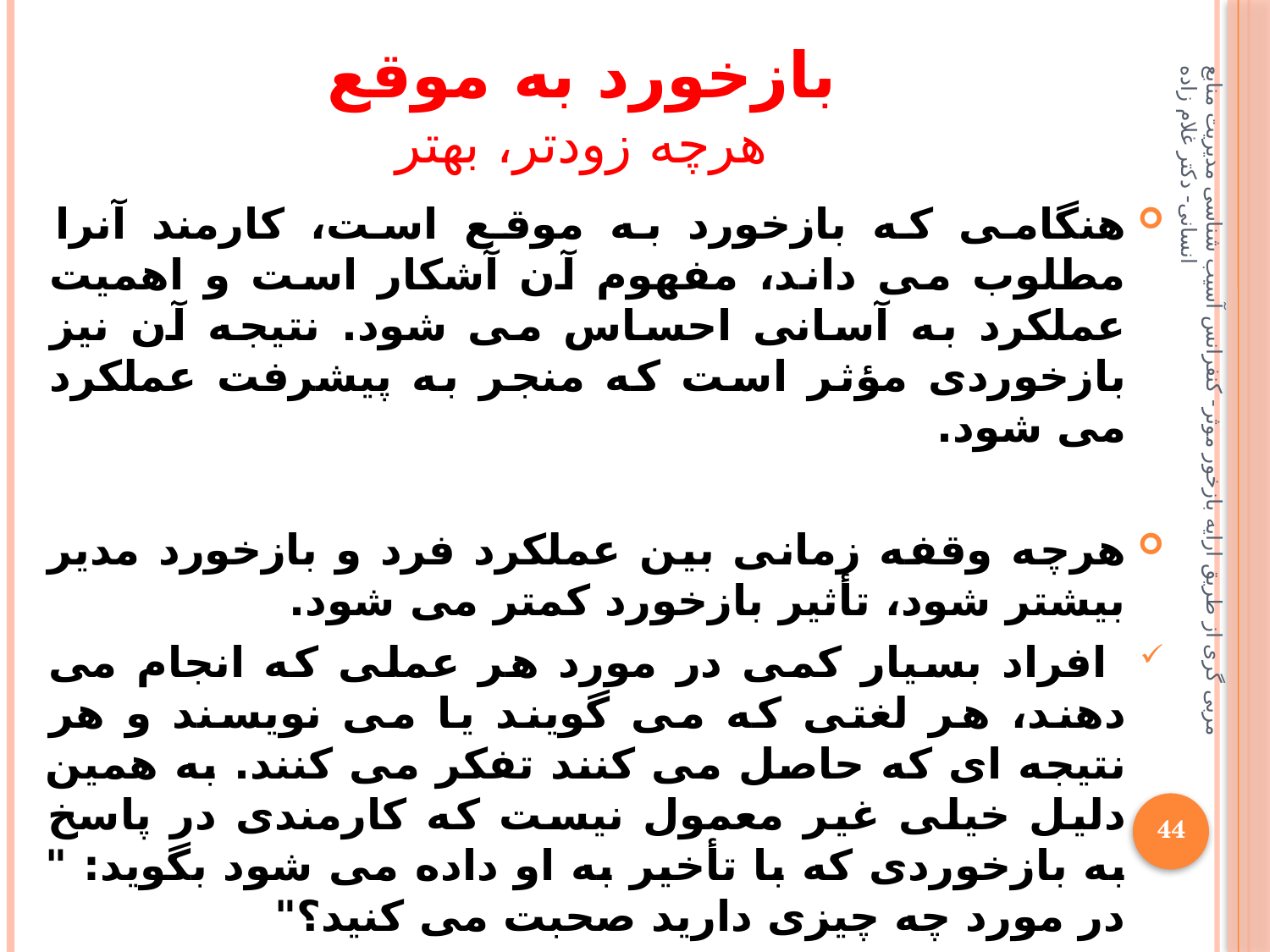

# بازخورد به موقع هرچه زودتر، بهتر
هنگامی که بازخورد به موقع است، کارمند آنرا مطلوب می داند، مفهوم آن آشکار است و اهمیت عملکرد به آسانی احساس می شود. نتیجه آن نیز بازخوردی مؤثر است که منجر به پیشرفت عملکرد می شود.

هرچه وقفه زمانی بین عملکرد فرد و بازخورد مدیر بیشتر شود، تأثیر بازخورد کمتر می شود.
 افراد بسیار کمی در مورد هر عملی که انجام می دهند، هر لغتی که می گویند یا می نویسند و هر نتیجه ای که حاصل می کنند تفکر می کنند. به همین دلیل خیلی غیر معمول نیست که کارمندی در پاسخ به بازخوردی که با تأخیر به او داده می شود بگوید: " در مورد چه چیزی دارید صحبت می کنید؟"

مربی گری از طریق ارایه بازخور موثر- کنفرانس آسیب شناسی مدیریت منابع انسانی- دکتر غلام زاده
44